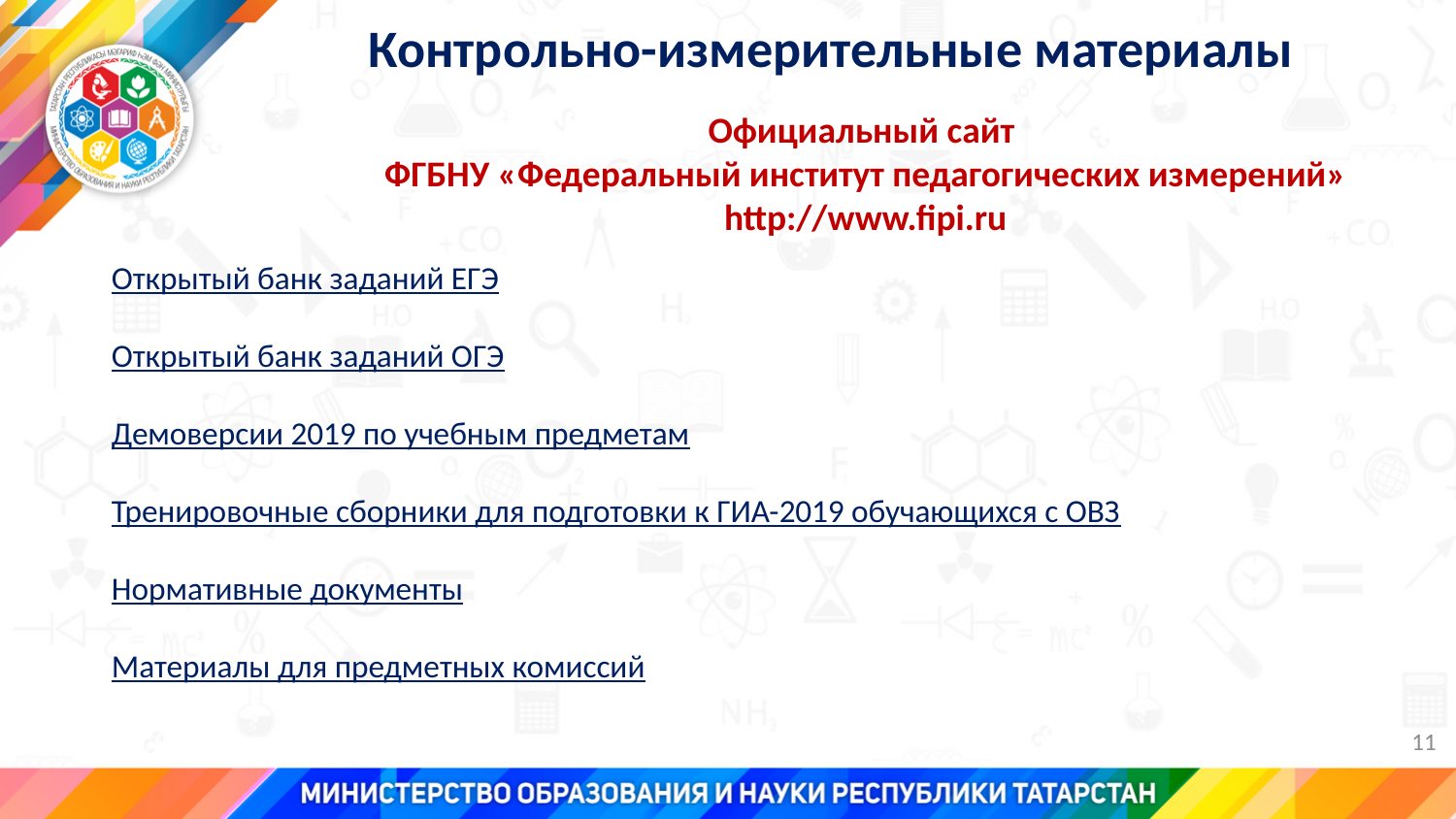

Контрольно-измерительные материалы
Официальный сайт
ФГБНУ «Федеральный институт педагогических измерений» http://www.fipi.ru
Открытый банк заданий ЕГЭ

Открытый банк заданий ОГЭ

Демоверсии 2019 по учебным предметам

Тренировочные сборники для подготовки к ГИА-2019 обучающихся с ОВЗ

Нормативные документы

Материалы для предметных комиссий
11